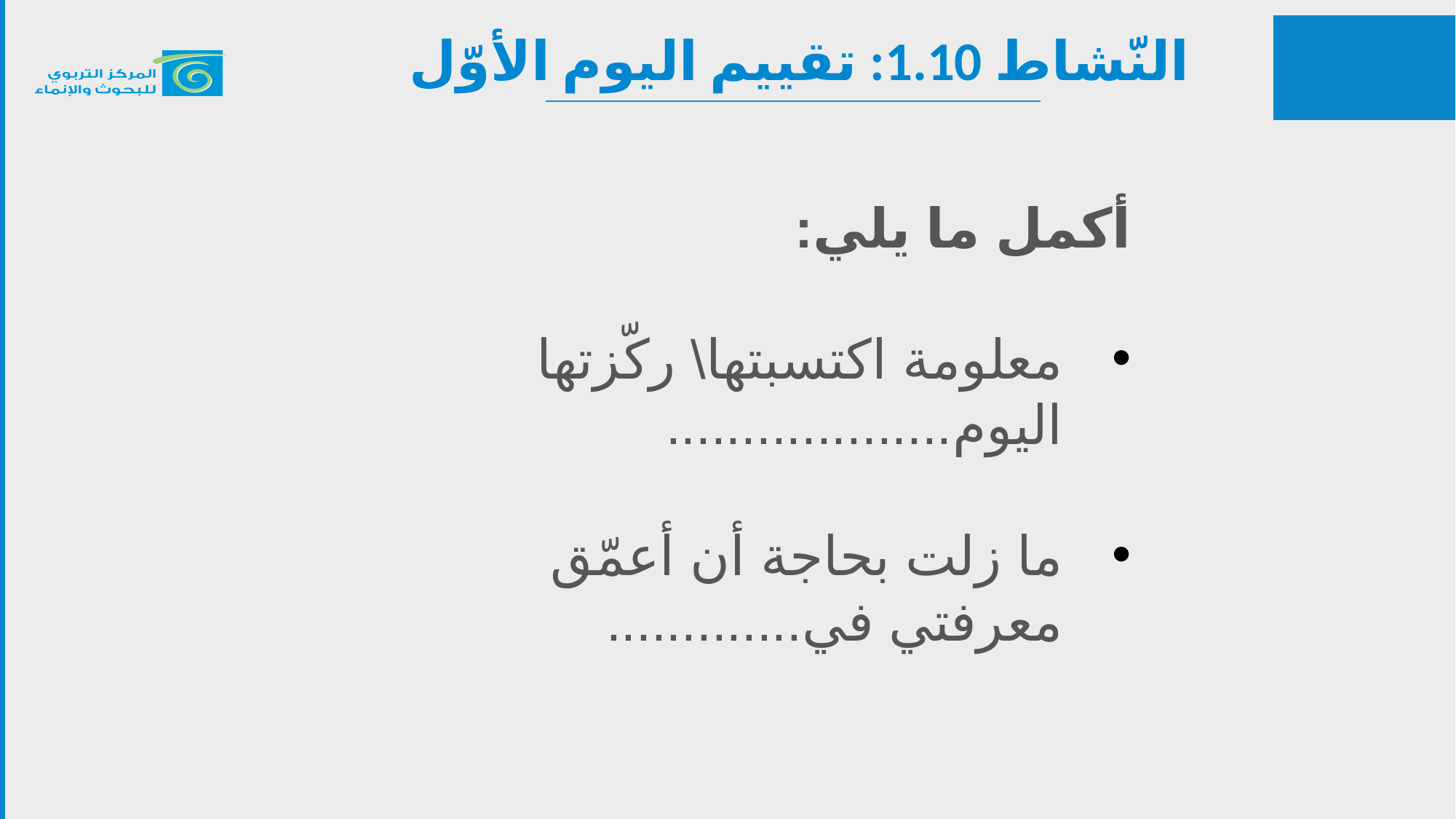

النّشاط 1.10: تقييم اليوم الأوّل
أكمل ما يلي:

معلومة اكتسبتها\ ركّزتها اليوم...................

ما زلت بحاجة أن أعمّق معرفتي في.............